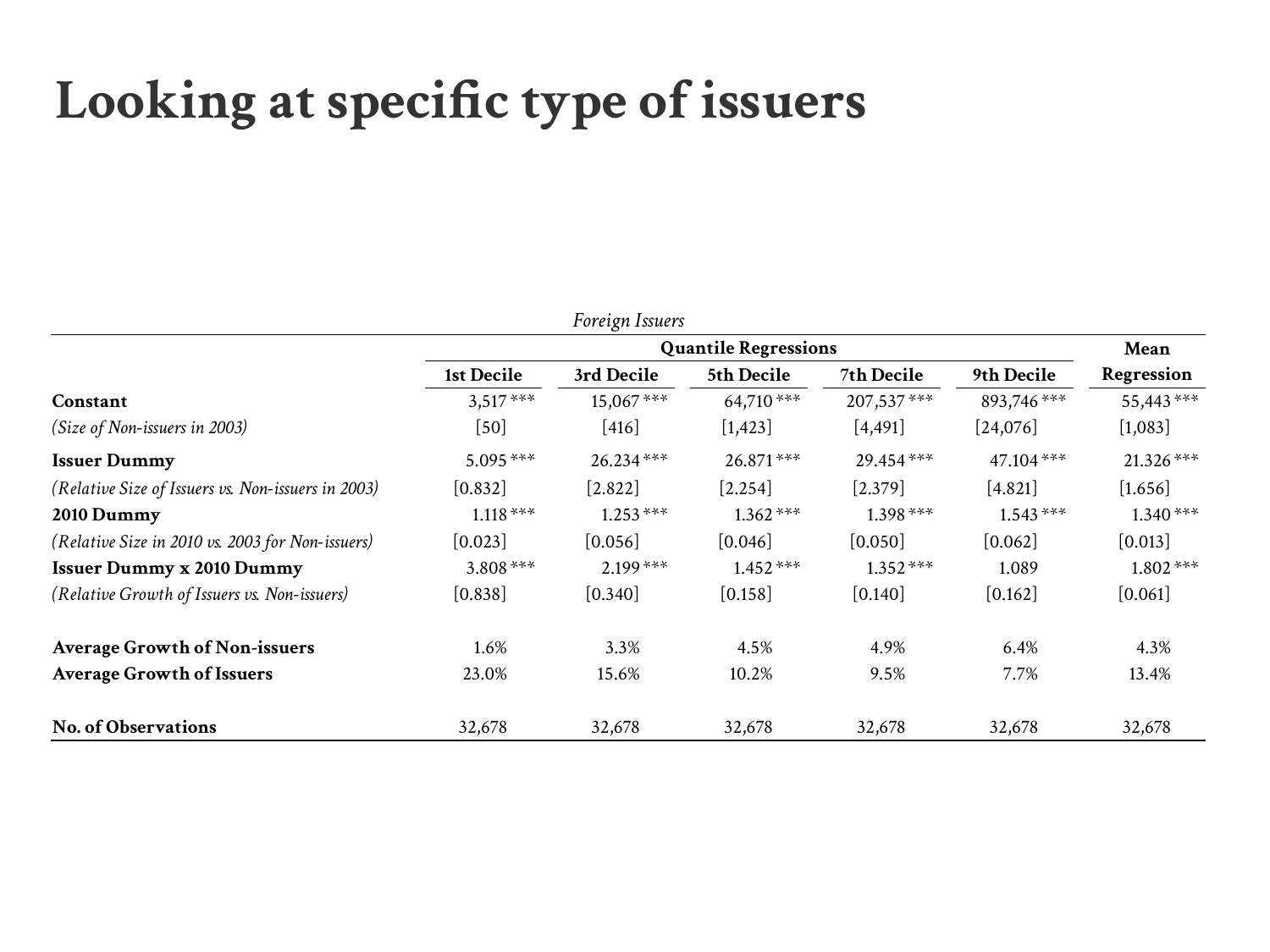

Looking at specific type of issuers
| Foreign Issuers |  |  |  |  |  |  |  |  |  |  |  |  |  |  |  |  |  |  |
| --- | --- | --- | --- | --- | --- | --- | --- | --- | --- | --- | --- | --- | --- | --- | --- | --- | --- | --- |
|  |  | Quantile Regressions |  |  |  |  |  |  |  |  |  |  |  |  |  |  | Mean Regression |  |
|  |  | 1st Decile |  |  | 3rd Decile |  |  | 5th Decile |  |  | 7th Decile |  |  | 9th Decile |  |  |  |  |
| Constant |  | 3,517 | \*\*\* |  | 15,067 | \*\*\* |  | 64,710 | \*\*\* |  | 207,537 | \*\*\* |  | 893,746 | \*\*\* |  | 55,443 | \*\*\* |
| (Size of Non-issuers in 2003) |  | [50] |  |  | [416] |  |  | [1,423] |  |  | [4,491] |  |  | [24,076] |  |  | [1,083] |  |
| Issuer Dummy |  | 5.095 | \*\*\* |  | 26.234 | \*\*\* |  | 26.871 | \*\*\* |  | 29.454 | \*\*\* |  | 47.104 | \*\*\* |  | 21.326 | \*\*\* |
| (Relative Size of Issuers vs. Non-issuers in 2003) |  | [0.832] |  |  | [2.822] |  |  | [2.254] |  |  | [2.379] |  |  | [4.821] |  |  | [1.656] |  |
| 2010 Dummy |  | 1.118 | \*\*\* |  | 1.253 | \*\*\* |  | 1.362 | \*\*\* |  | 1.398 | \*\*\* |  | 1.543 | \*\*\* |  | 1.340 | \*\*\* |
| (Relative Size in 2010 vs. 2003 for Non-issuers) |  | [0.023] |  |  | [0.056] |  |  | [0.046] |  |  | [0.050] |  |  | [0.062] |  |  | [0.013] |  |
| Issuer Dummy x 2010 Dummy |  | 3.808 | \*\*\* |  | 2.199 | \*\*\* |  | 1.452 | \*\*\* |  | 1.352 | \*\*\* |  | 1.089 |  |  | 1.802 | \*\*\* |
| (Relative Growth of Issuers vs. Non-issuers) |  | [0.838] |  |  | [0.340] |  |  | [0.158] |  |  | [0.140] |  |  | [0.162] |  |  | [0.061] |  |
|  |  |  |  |  |  |  |  |  |  |  |  |  |  |  |  |  |  |  |
| Average Growth of Non-issuers |  | 1.6% |  |  | 3.3% |  |  | 4.5% |  |  | 4.9% |  |  | 6.4% |  |  | 4.3% |  |
| Average Growth of Issuers |  | 23.0% |  |  | 15.6% |  |  | 10.2% |  |  | 9.5% |  |  | 7.7% |  |  | 13.4% |  |
|  |  |  |  |  |  |  |  |  |  |  |  |  |  |  |  |  |  |  |
| No. of Observations |  | 32,678 |  |  | 32,678 |  |  | 32,678 |  |  | 32,678 |  |  | 32,678 |  |  | 32,678 |  |